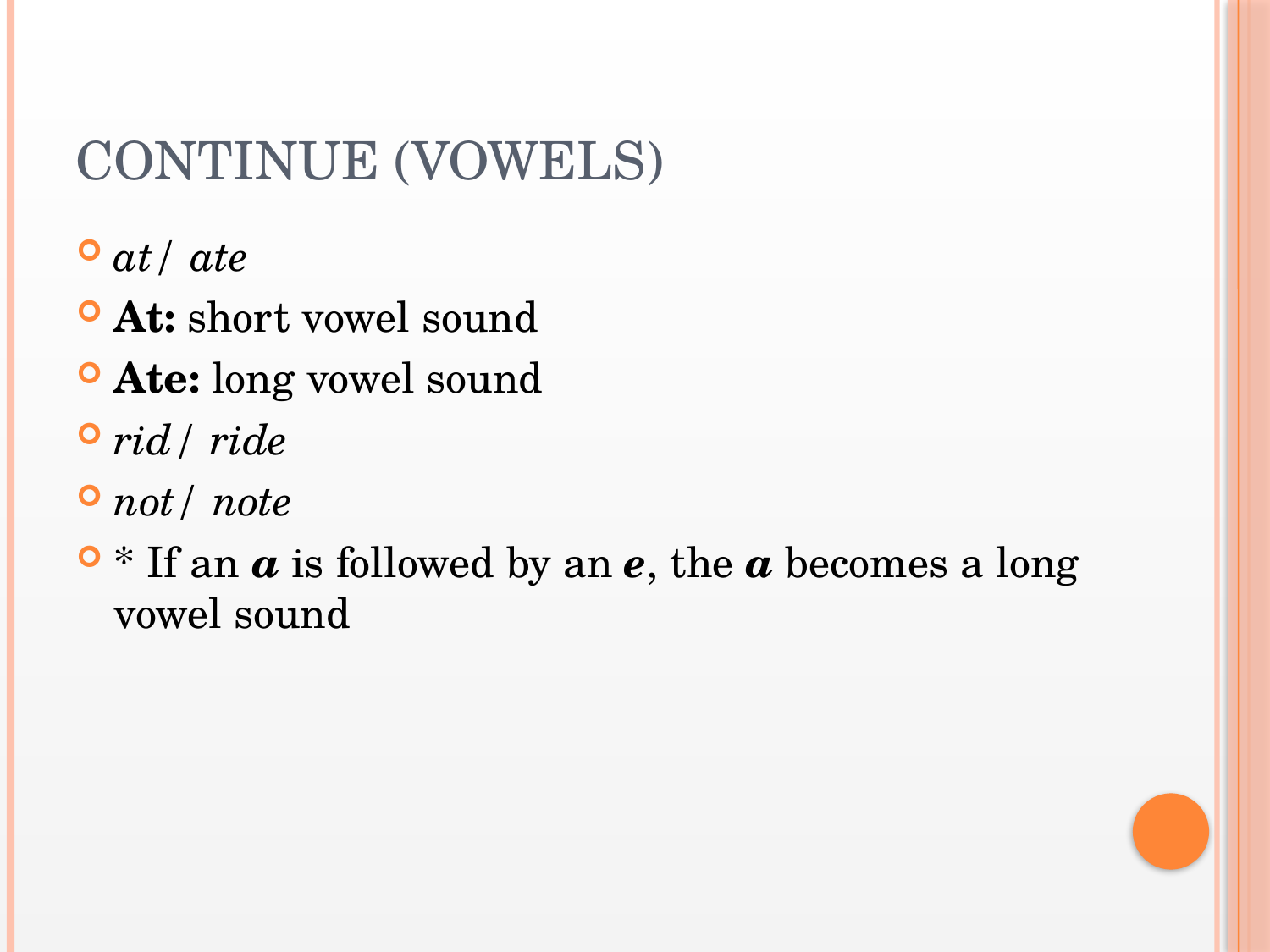

# Continue (vowels)
at/ ate
At: short vowel sound
Ate: long vowel sound
rid/ ride
not/ note
* If an a is followed by an e, the a becomes a long vowel sound